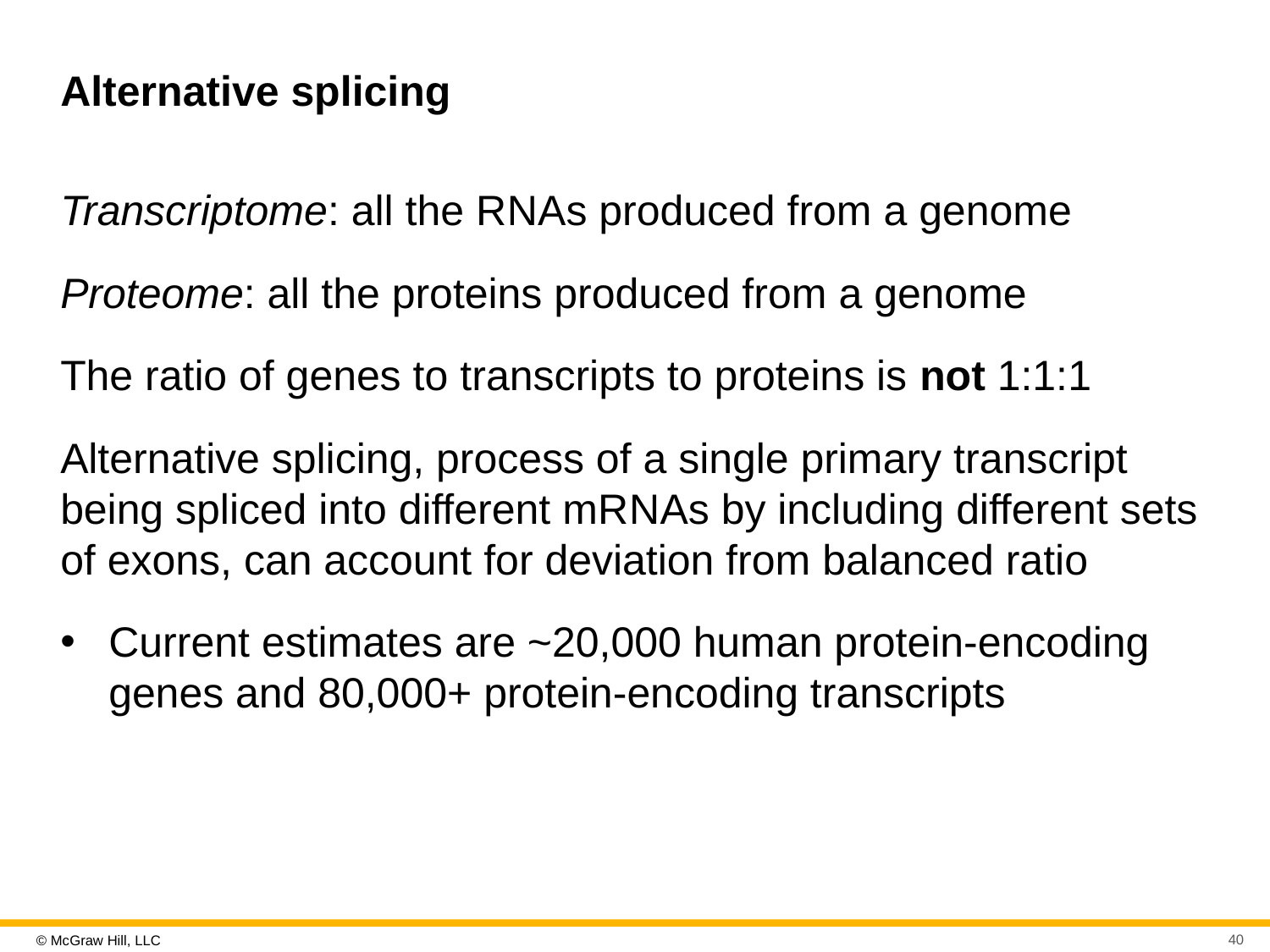

# Alternative splicing
Transcriptome: all the R N As produced from a genome
Proteome: all the proteins produced from a genome
The ratio of genes to transcripts to proteins is not 1:1:1
Alternative splicing, process of a single primary transcript being spliced into different mR N As by including different sets of exons, can account for deviation from balanced ratio
Current estimates are ~20,000 human protein-encoding genes and 80,000+ protein-encoding transcripts
40